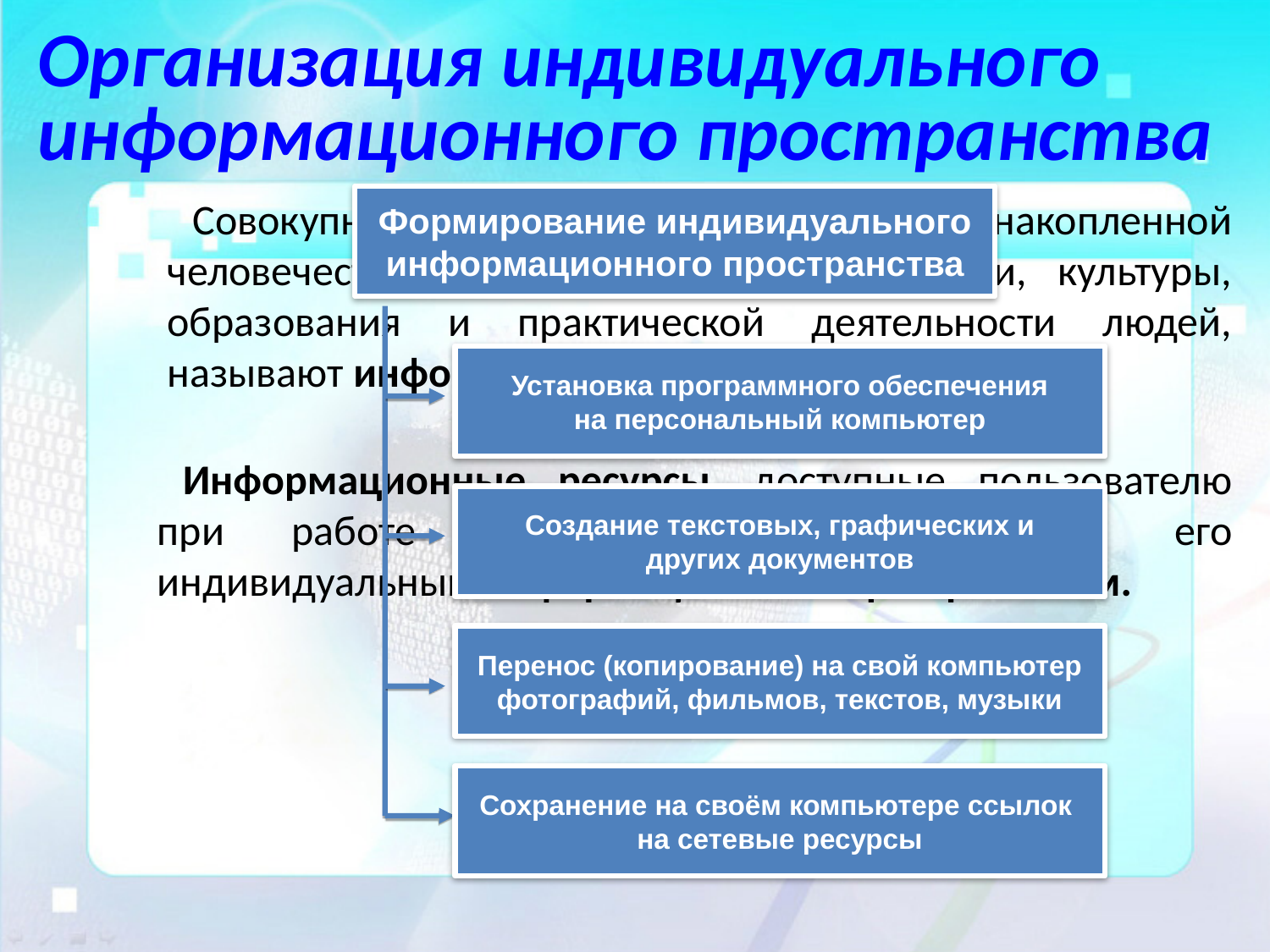

Организация индивидуального информационного пространства
Совокупность всей информации, накопленной человечеством в процессе развития науки, культуры, образования и практической деятельности людей, называют информационными ресурсами.
Формирование индивидуального
информационного пространства

Установка программного обеспечения
на персональный компьютер

Информационные ресурсы, доступные пользователю при работе на компьютере, называются его индивидуальным информационным пространством.
Создание текстовых, графических и
других документов

Перенос (копирование) на свой компьютер
фотографий, фильмов, текстов, музыки

Сохранение на своём компьютере ссылок
на сетевые ресурсы